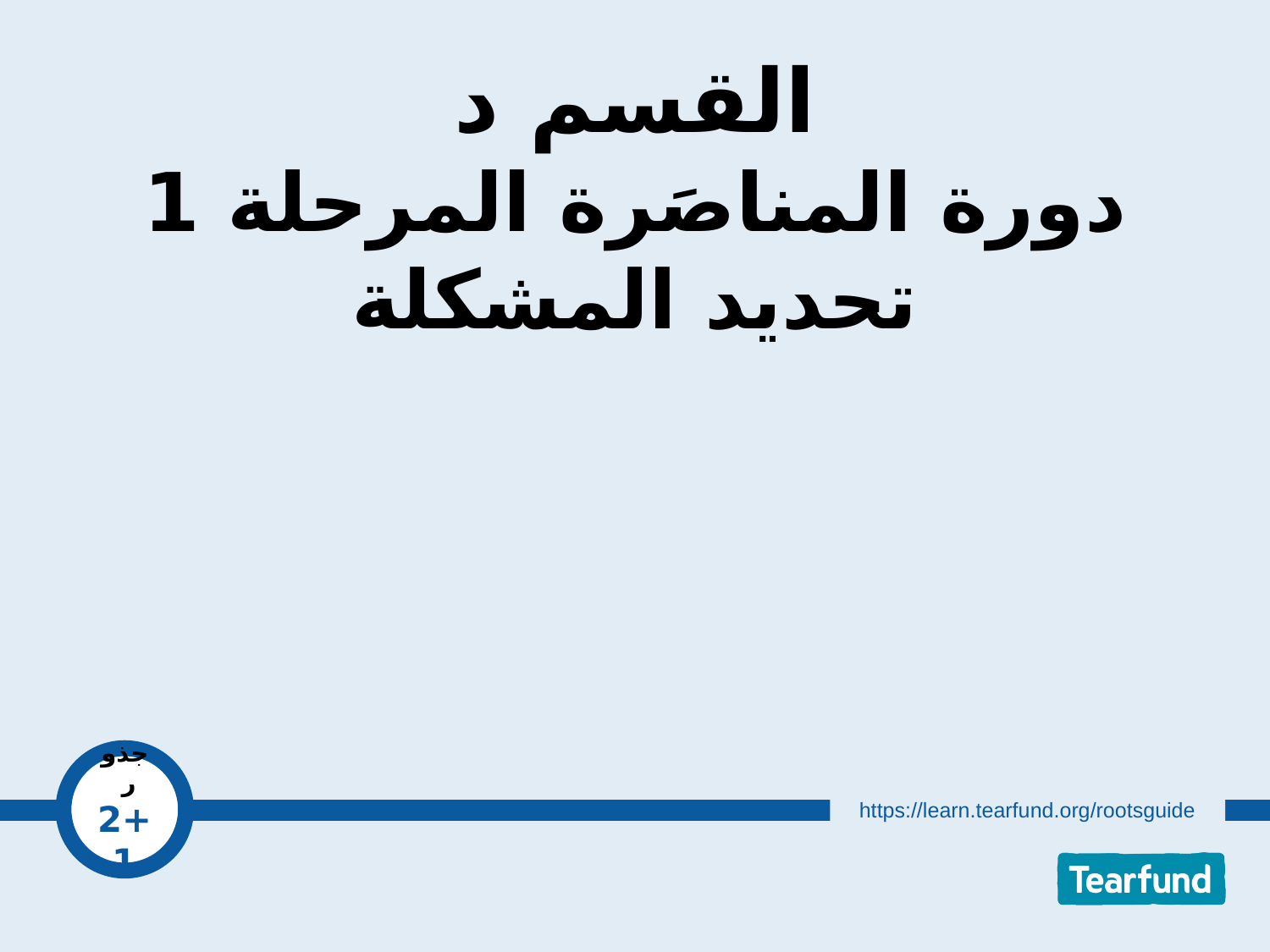

# القسم د دورة المناصَرة المرحلة 1 تحديد المشكلة